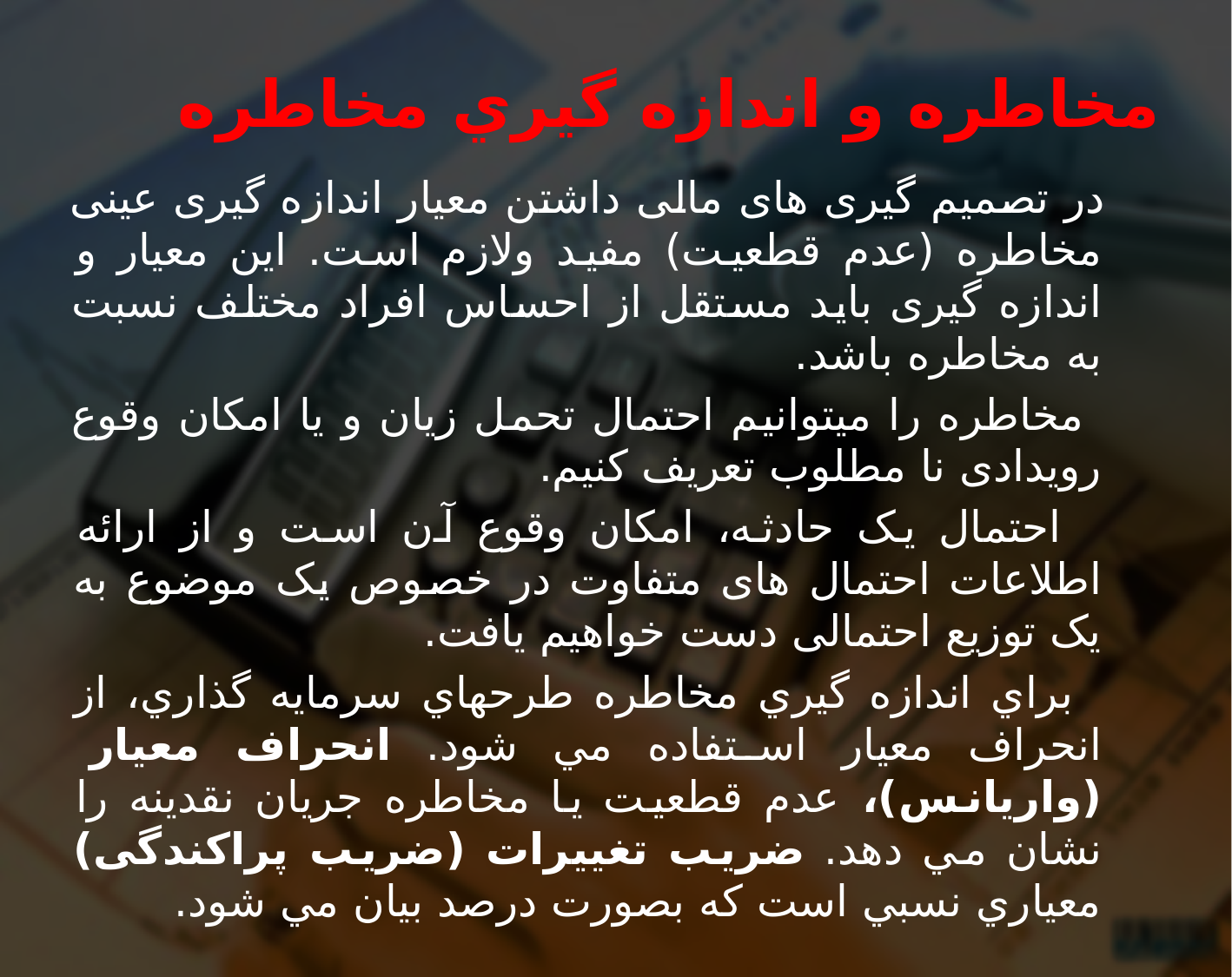

# مخاطره و اندازه گيري مخاطره
   در تصمیم گیری های مالی داشتن معیار اندازه گیری عینی مخاطره (عدم قطعیت) مفید ولازم است. این معیار و اندازه گیری باید مستقل از احساس افراد مختلف نسبت به مخاطره باشد.
    مخاطره را میتوانیم احتمال تحمل زیان و یا امکان وقوع رویدادی نا مطلوب تعریف کنیم.
    احتمال یک حادثه، امکان وقوع آن است و از ارائه اطلاعات احتمال های متفاوت در خصوص یک موضوع به یک توزیع احتمالی دست خواهیم یافت.
    براي اندازه گيري مخاطره طرحهاي سرمايه گذاري، از انحراف معيار استفاده مي شود. انحراف معيار (واریانس)، عدم قطعيت يا مخاطره جريان نقدينه را نشان مي دهد. ضريب تغييرات (ضریب پراکندگی) معياري نسبي است كه بصورت درصد بيان مي شود.